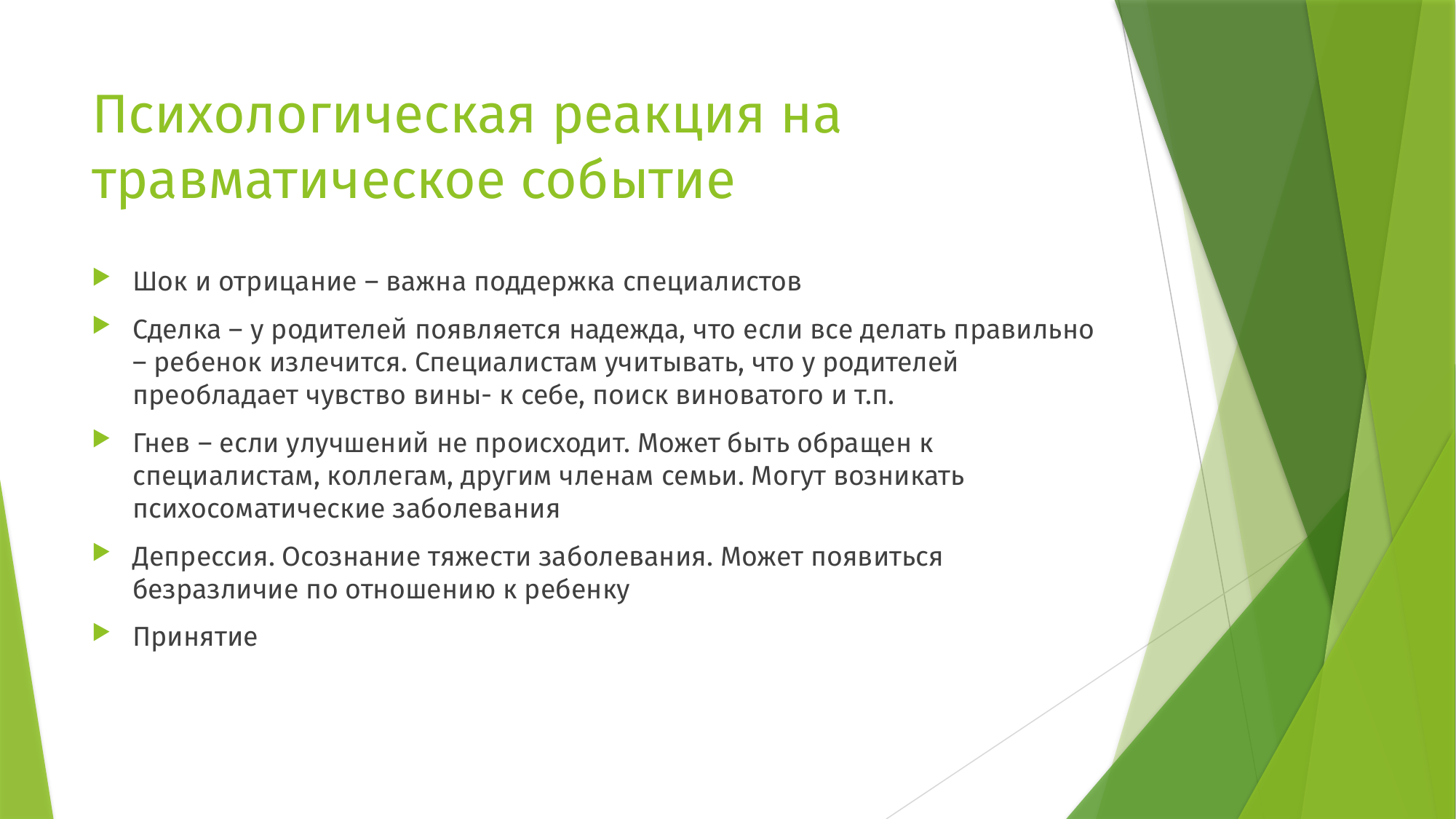

# Психологическая реакция на травматическое событие
Шок и отрицание – важна поддержка специалистов
Сделка – у родителей появляется надежда, что если все делать правильно – ребенок излечится. Специалистам учитывать, что у родителей преобладает чувство вины- к себе, поиск виноватого и т.п.
Гнев – если улучшений не происходит. Может быть обращен к специалистам, коллегам, другим членам семьи. Могут возникать психосоматические заболевания
Депрессия. Осознание тяжести заболевания. Может появиться безразличие по отношению к ребенку
Принятие